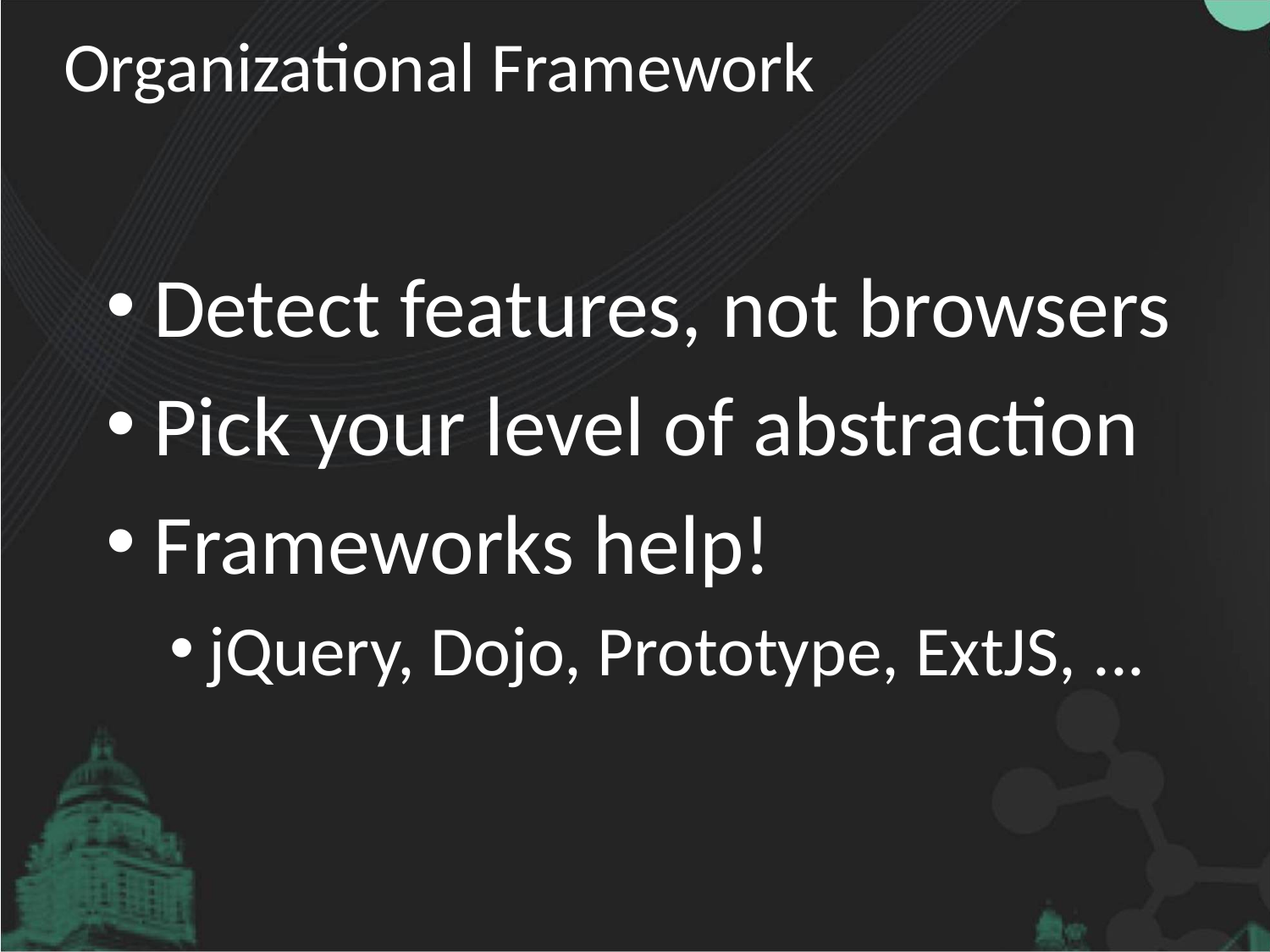

# Organizational Framework
Detect features, not browsers
Pick your level of abstraction
Frameworks help!
jQuery, Dojo, Prototype, ExtJS, ...